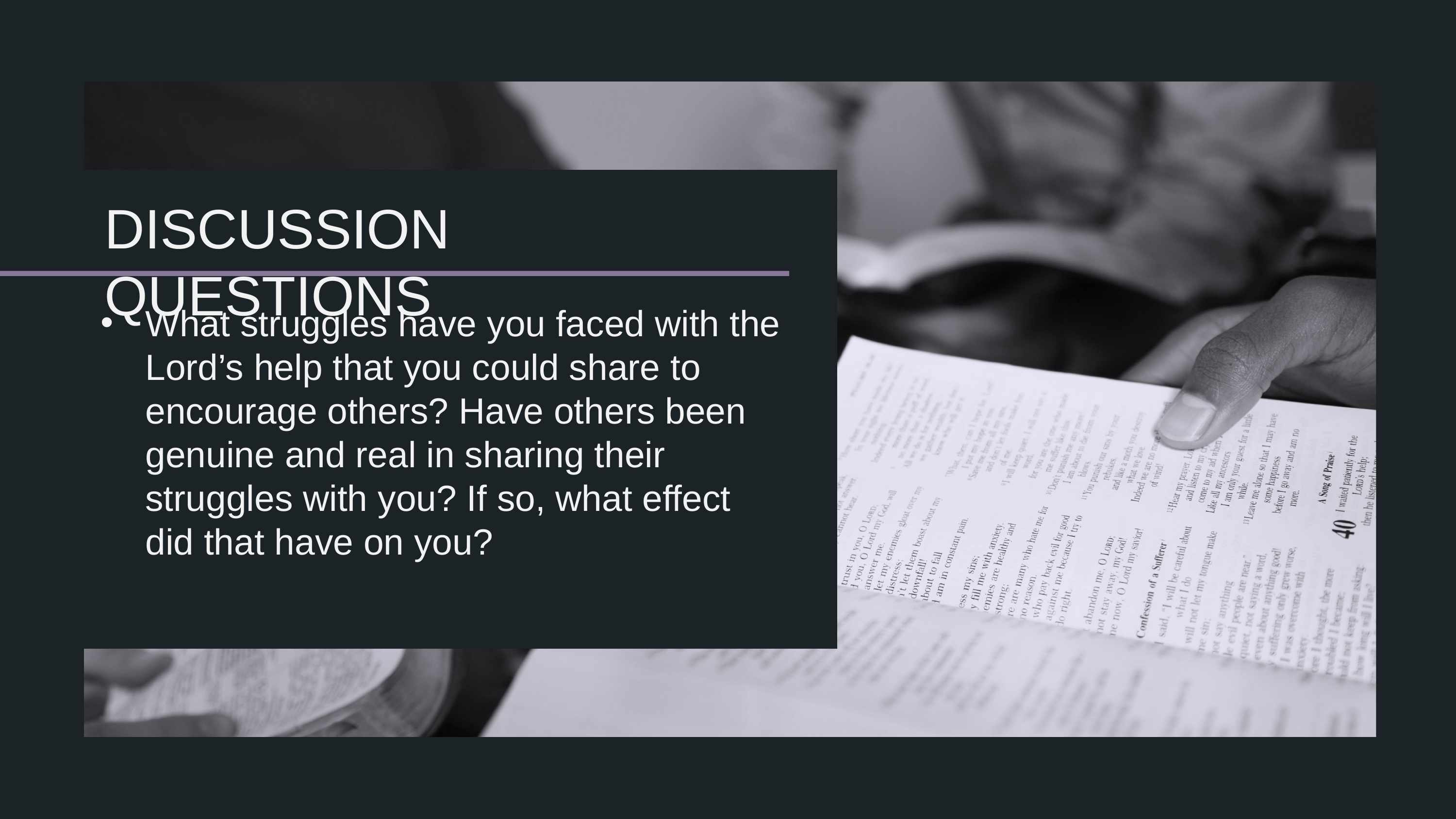

What struggles have you faced with the Lord’s help that you could share to encourage others? Have others been genuine and real in sharing their struggles with you? If so, what effect did that have on you?